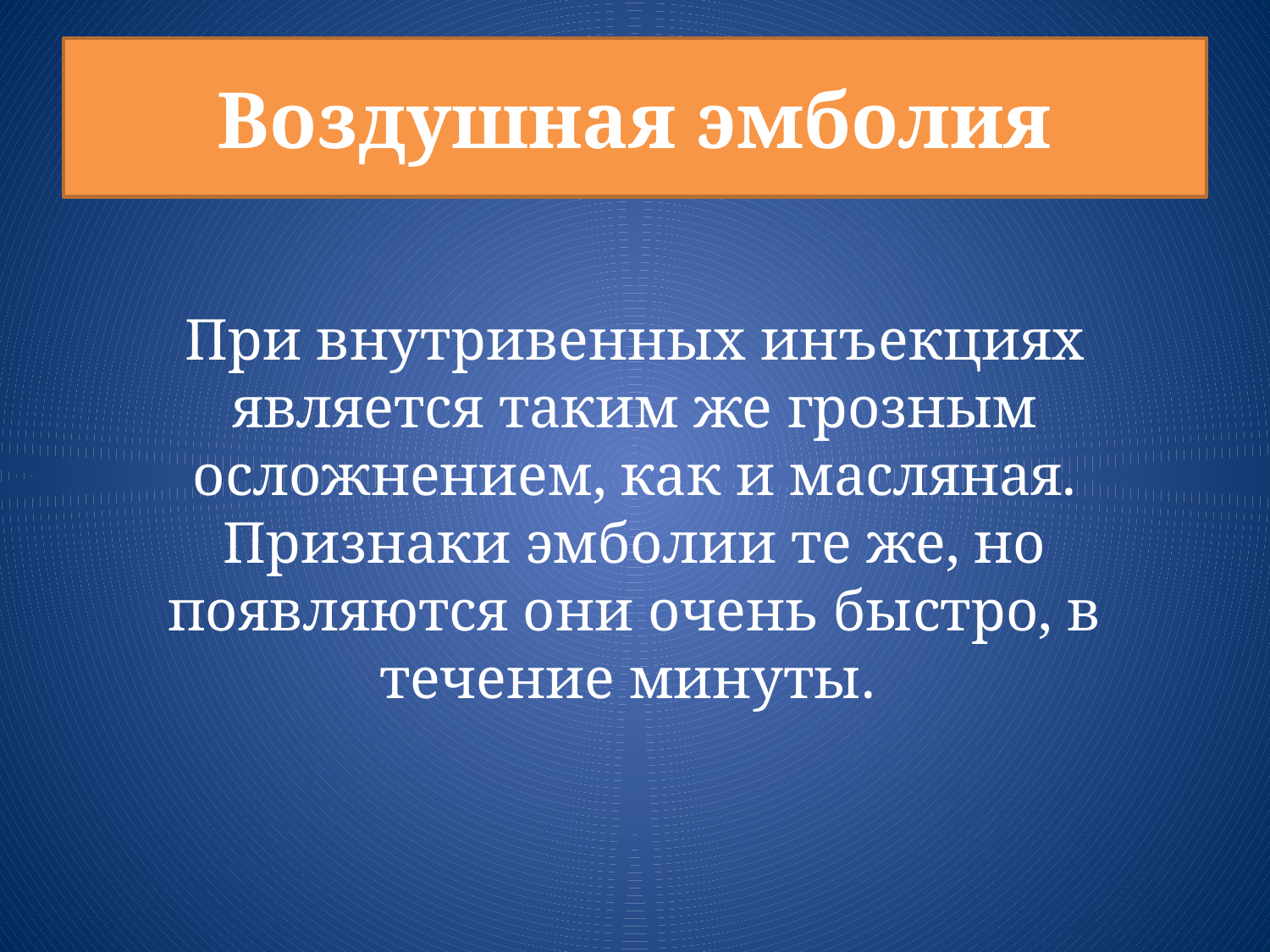

# Воздушная эмболия
При внутривенных инъекциях является таким же грозным осложнением, как и масляная. Признаки эмболии те же, но появляются они очень быстро, в течение минуты.